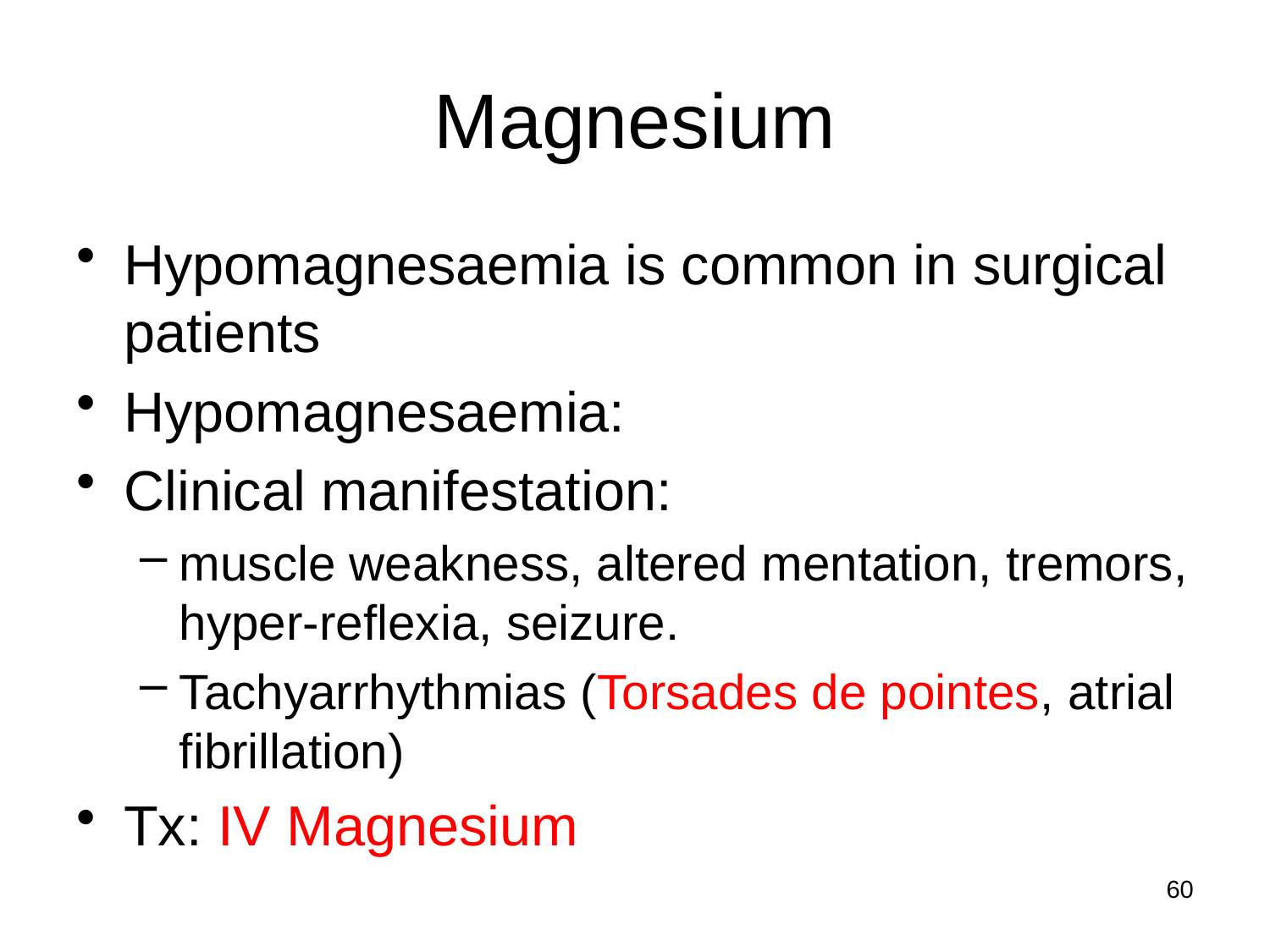

# Magnesium
Hypomagnesaemia is common in surgical patients
Hypomagnesaemia:
Clinical manifestation:
muscle weakness, altered mentation, tremors, hyper-reflexia, seizure.
Tachyarrhythmias (Torsades de pointes, atrial fibrillation)
Tx: IV Magnesium

60